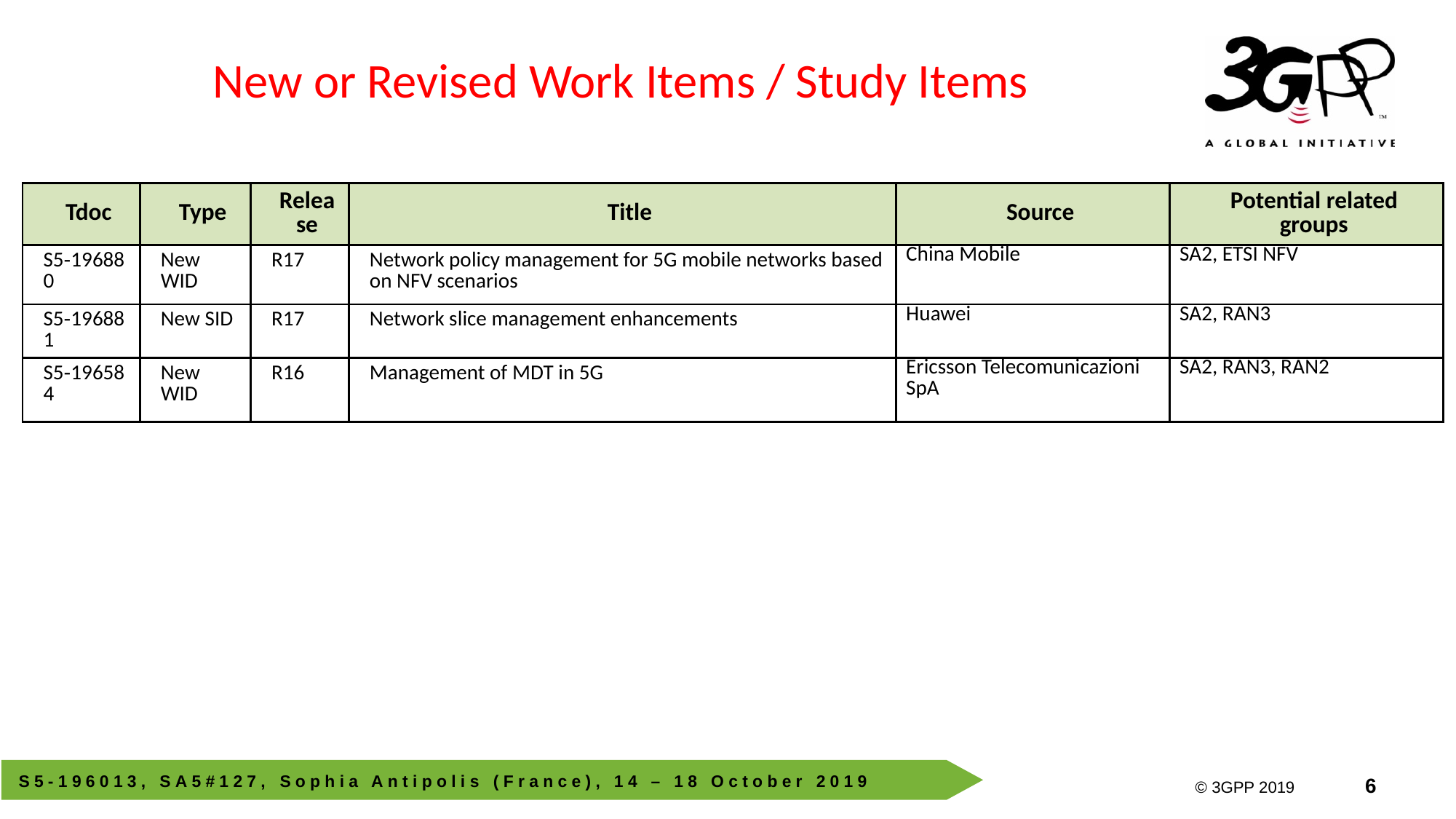

New or Revised Work Items / Study Items
| Tdoc | Type | Release | Title | Source | Potential related groups |
| --- | --- | --- | --- | --- | --- |
| S5‑196880 | New WID | R17 | Network policy management for 5G mobile networks based on NFV scenarios | China Mobile | SA2, ETSI NFV |
| S5‑196881 | New SID | R17 | Network slice management enhancements | Huawei | SA2, RAN3 |
| S5‑196584 | New WID | R16 | Management of MDT in 5G | Ericsson Telecomunicazioni SpA | SA2, RAN3, RAN2 |